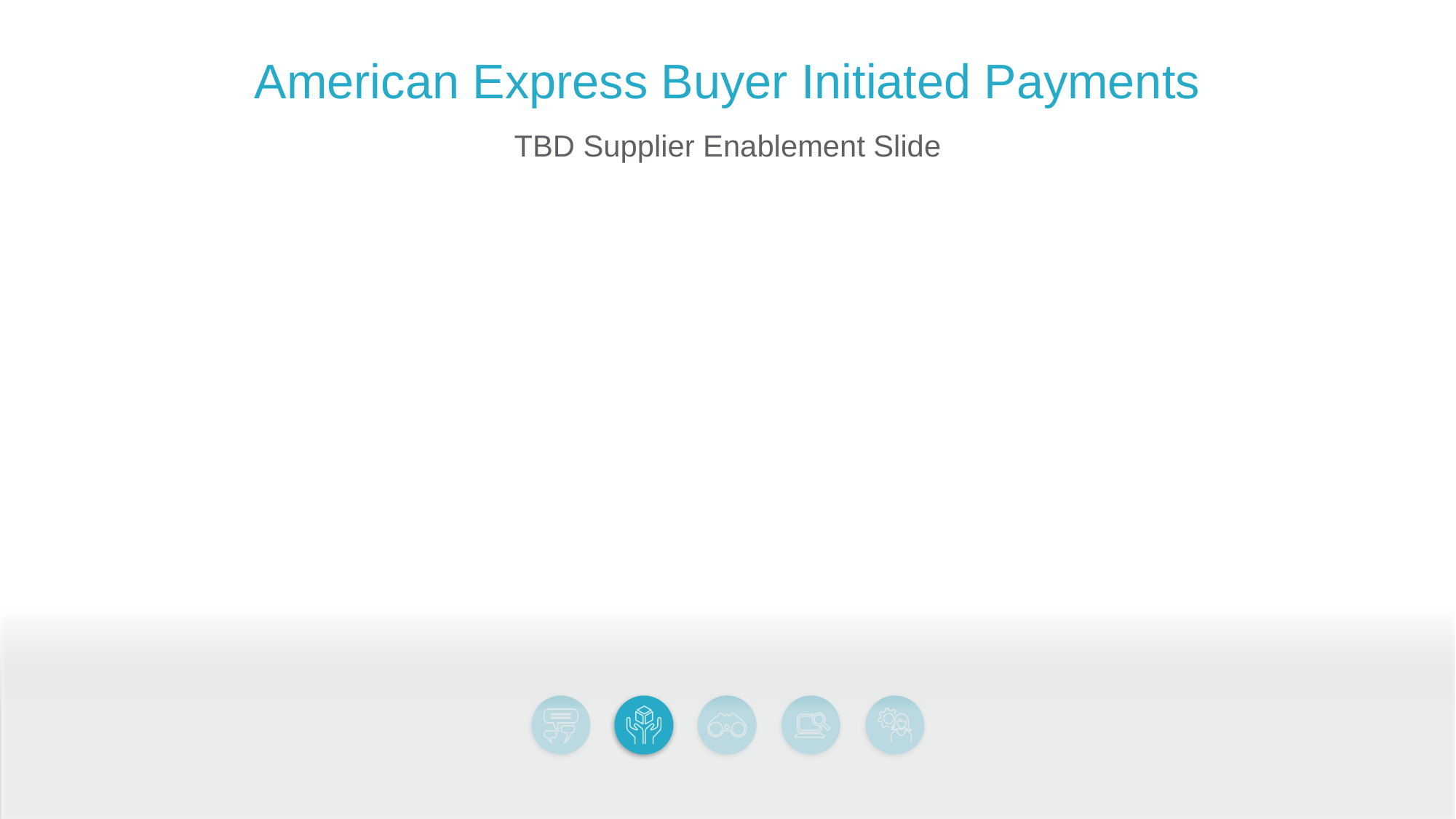

American Express Buyer Initiated Payments
TBD Supplier Enablement Slide